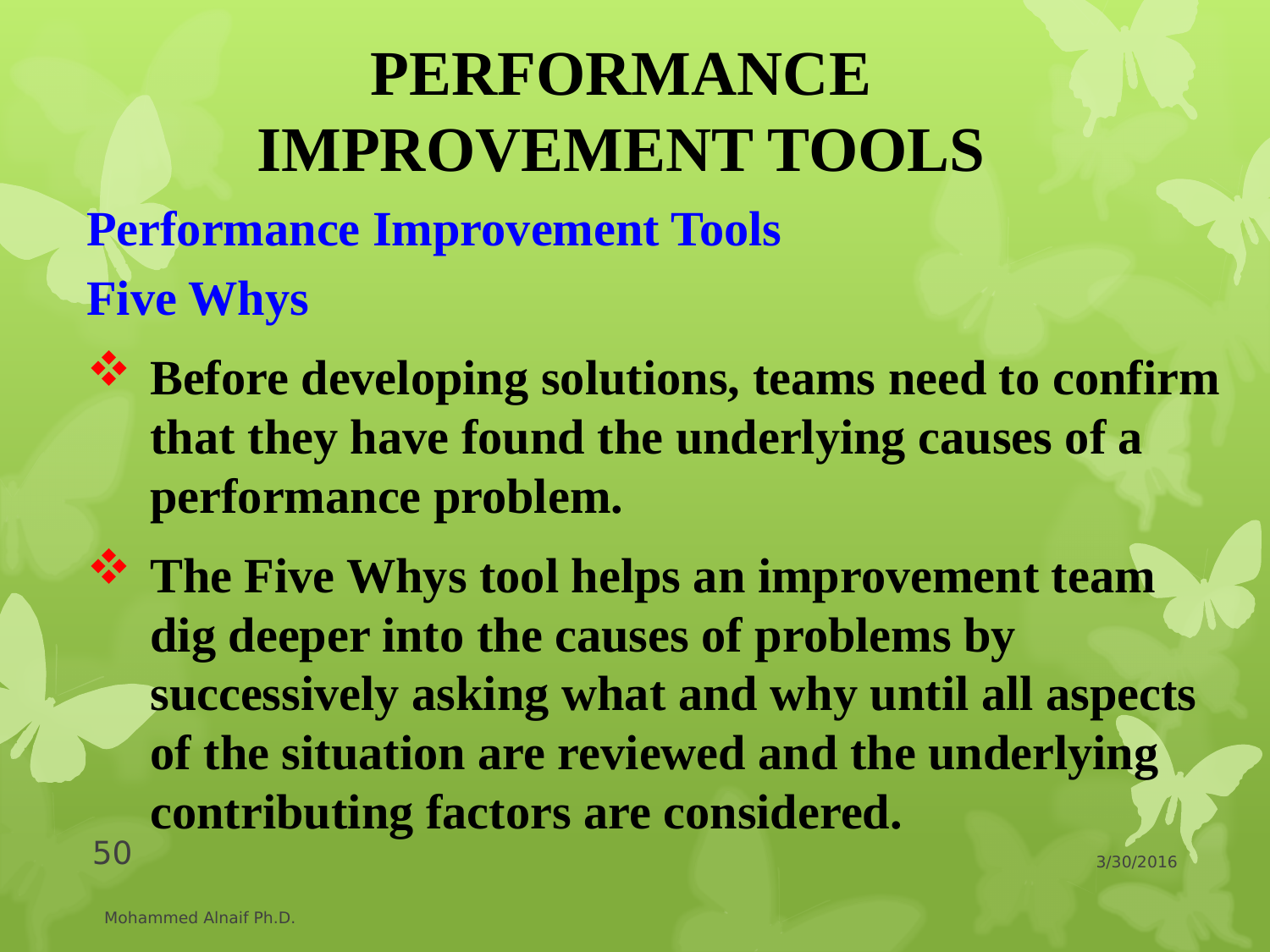

# PERFORMANCE IMPROVEMENT TOOLS
Performance Improvement Tools
Five Whys
Before developing solutions, teams need to confirm that they have found the underlying causes of a performance problem.
The Five Whys tool helps an improvement team dig deeper into the causes of problems by successively asking what and why until all aspects of the situation are reviewed and the underlying contributing factors are considered.
50
3/30/2016
Mohammed Alnaif Ph.D.